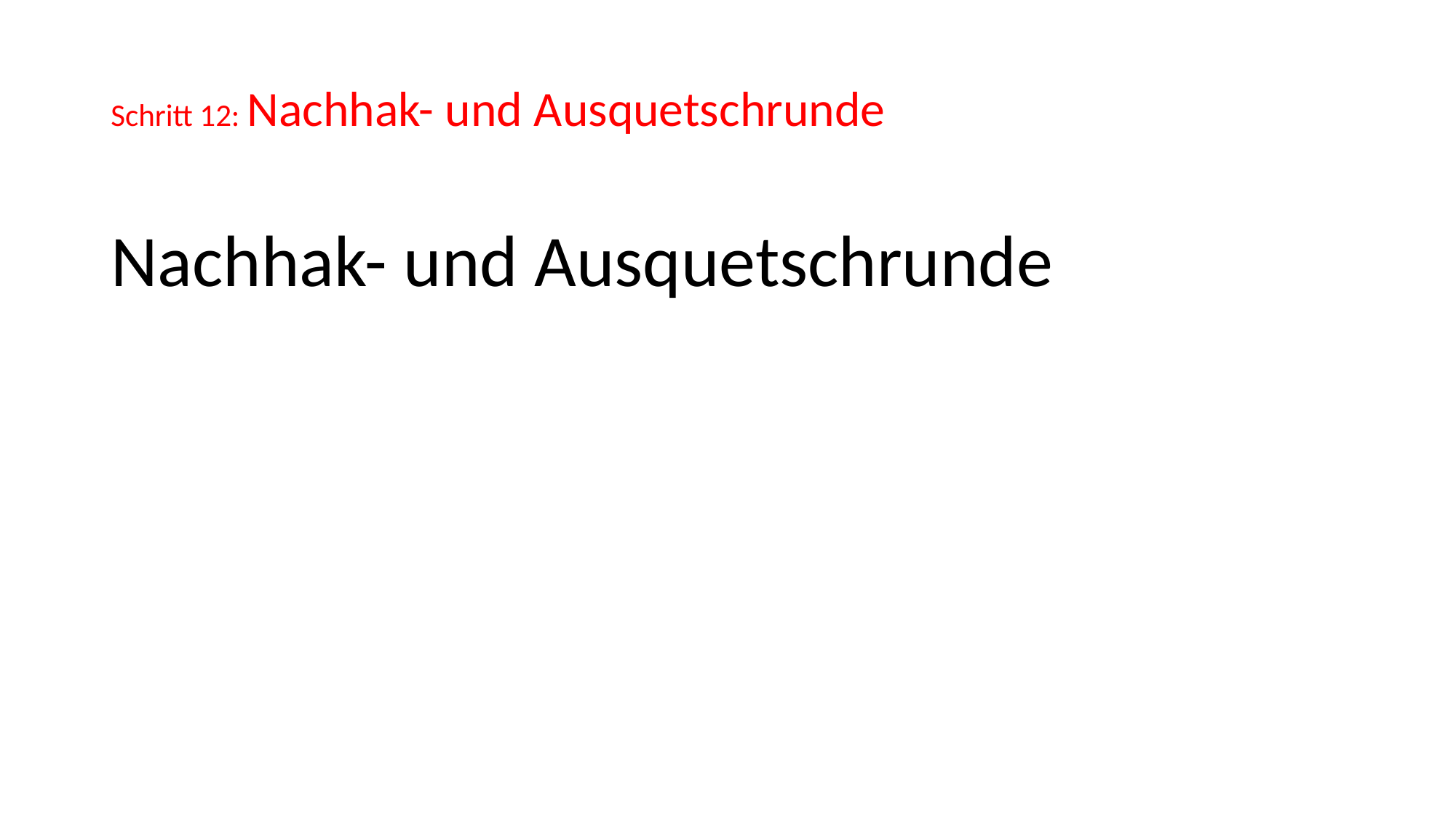

# Schritt 12: Nachhak- und Ausquetschrunde
Nachhak- und Ausquetschrunde